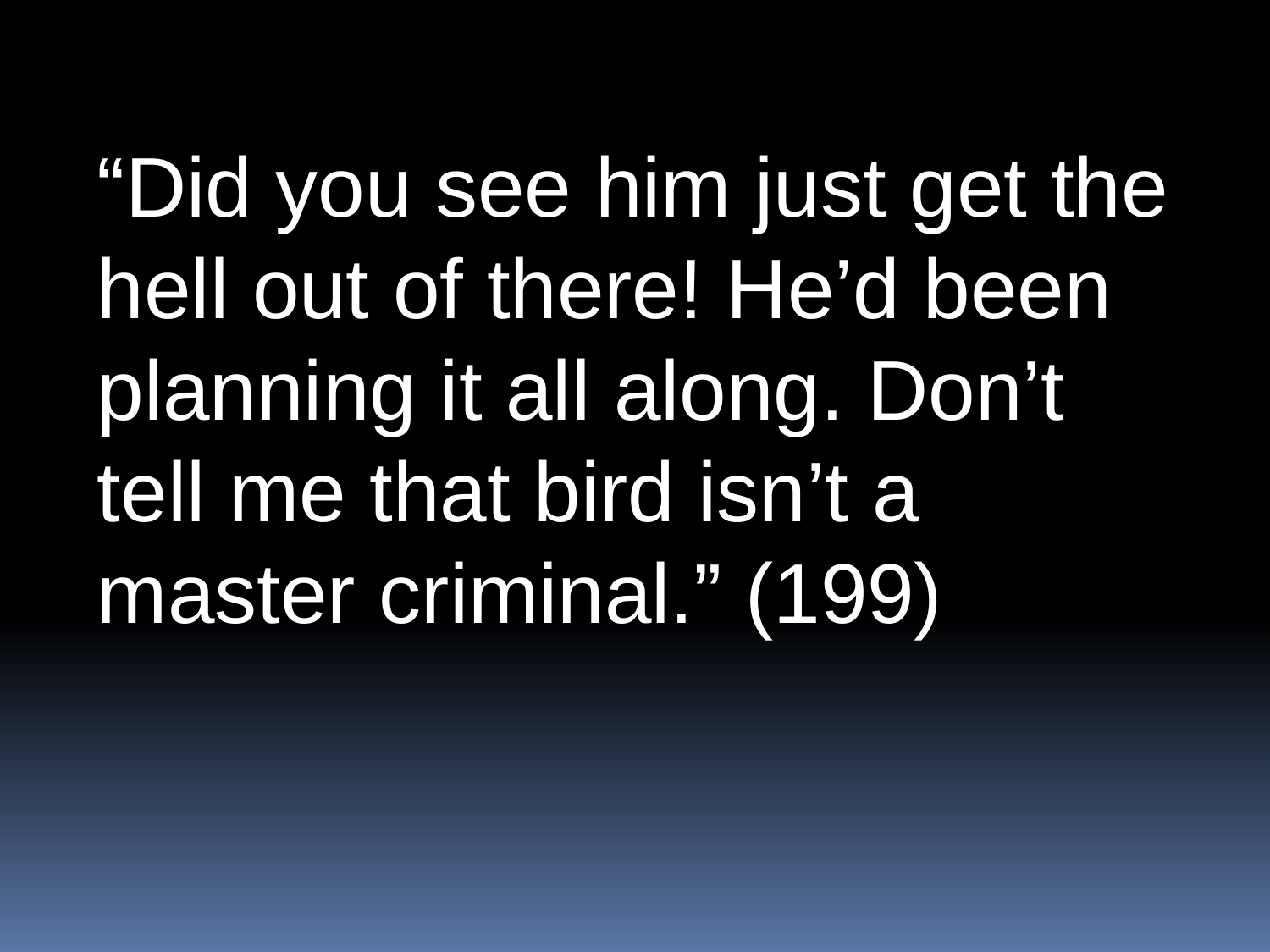

“Did you see him just get the hell out of there! He’d been planning it all along. Don’t tell me that bird isn’t a master criminal.” (199)